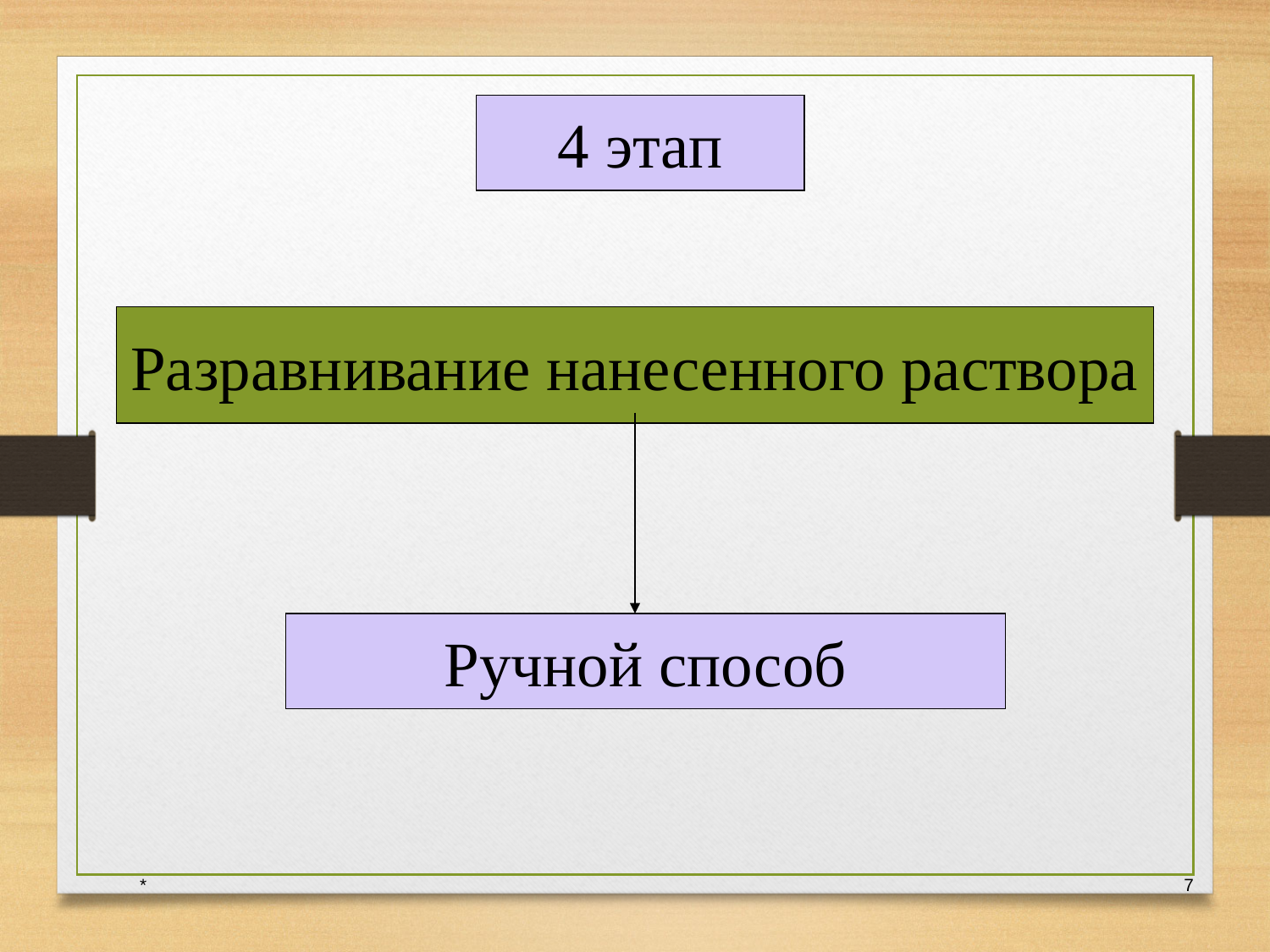

#
4 этап
Разравнивание нанесенного раствора
Ручной способ
7
*